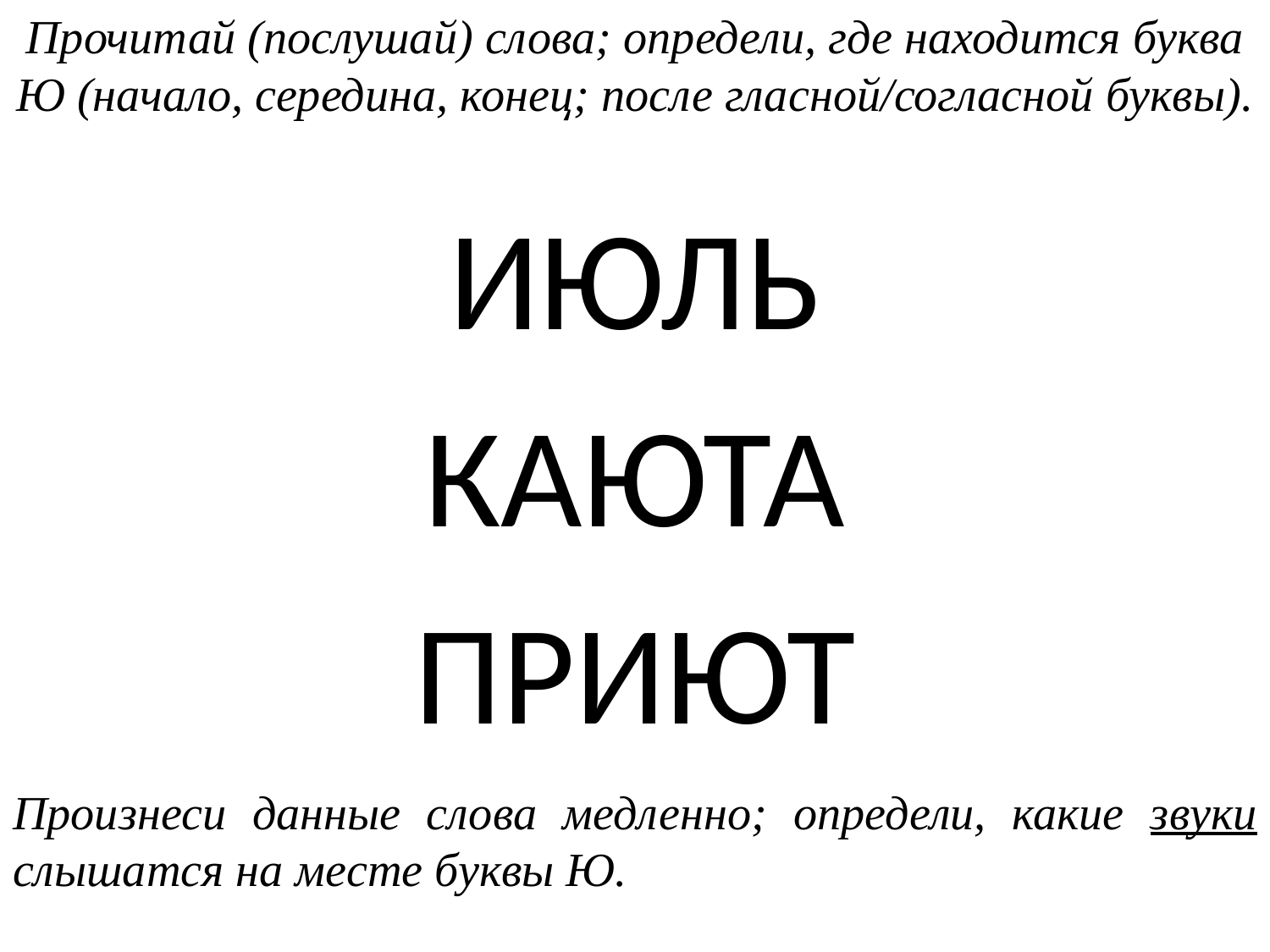

Прочитай (послушай) слова; определи, где находится буква Ю (начало, середина, конец; после гласной/согласной буквы).

ИЮЛЬ
КАЮТА
ПРИЮТ

Произнеси данные слова медленно; определи, какие звуки слышатся на месте буквы Ю.